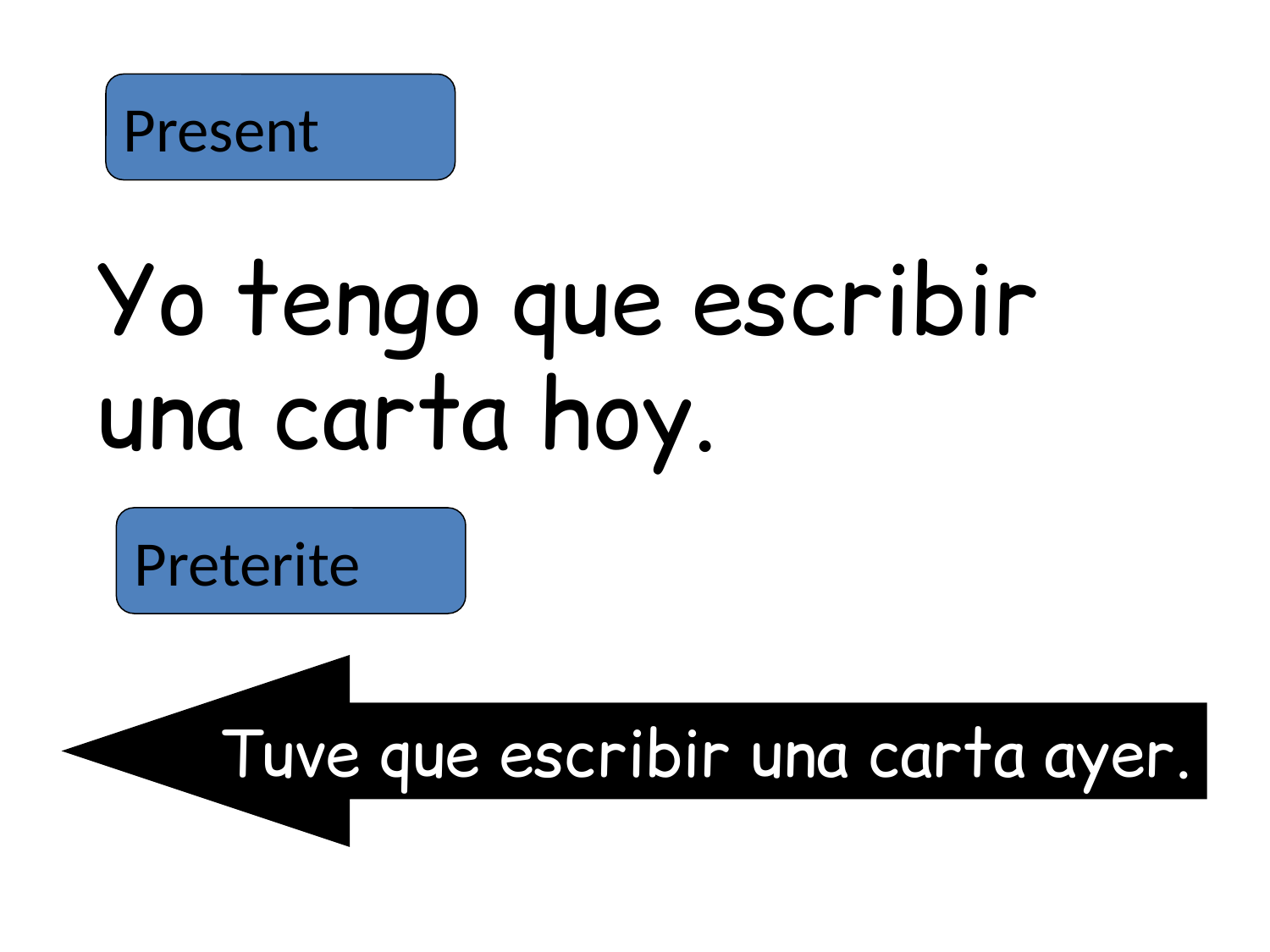

Present
Yo tengo que escribir una carta hoy.
Preterite
Tuve que escribir una carta ayer.